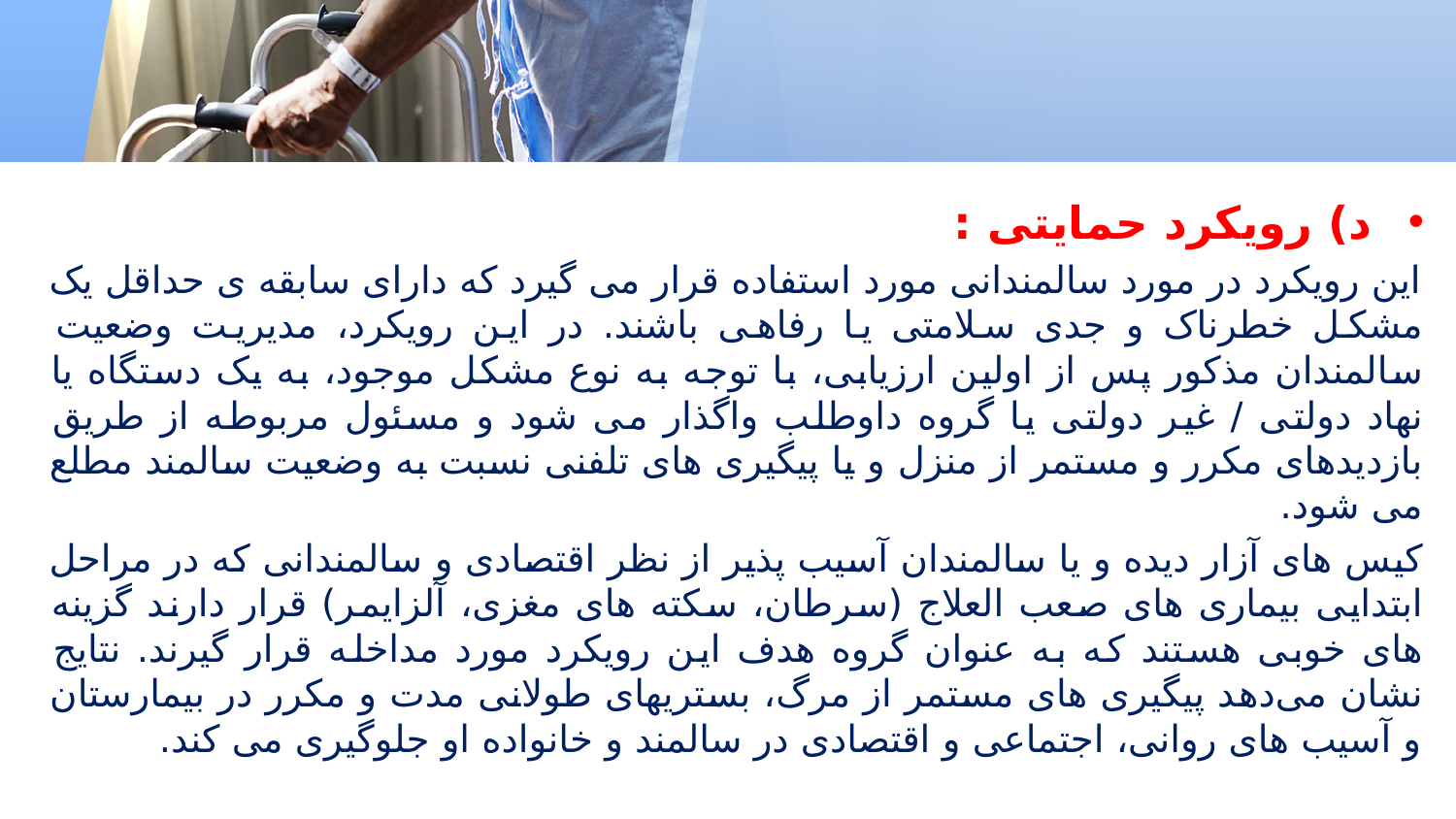

د‌) رویکرد حمایتی :
این رویکرد در مورد سالمندانی مورد استفاده قرار می گیرد که دارای سابقه ی حداقل یک مشکل خطرناک و جدی سلامتی یا رفاهی باشند. در این رویکرد، مدیریت وضعیت سالمندان مذکور پس از اولین ارزیابی، با توجه به نوع مشکل موجود، به یک دستگاه یا نهاد دولتی / غیر دولتی یا گروه داوطلب واگذار می شود و مسئول مربوطه از طریق بازدیدهای مکرر و مستمر از منزل و یا پیگیری های تلفنی نسبت به وضعیت سالمند مطلع می شود.
کیس های آزار دیده و یا سالمندان آسیب پذیر از نظر اقتصادی و سالمندانی که در مراحل ابتدایی بیماری های صعب العلاج (سرطان، سکته های مغزی، آلزایمر) قرار دارند گزینه های خوبی هستند که به عنوان گروه هدف این رویکرد مورد مداخله قرار گیرند. نتایج نشان می‌دهد پیگیری های مستمر از مرگ، بستریهای طولانی مدت و مکرر در بیمارستان و آسیب های روانی، اجتماعی و اقتصادی در سالمند و خانواده او جلوگیری می کند.